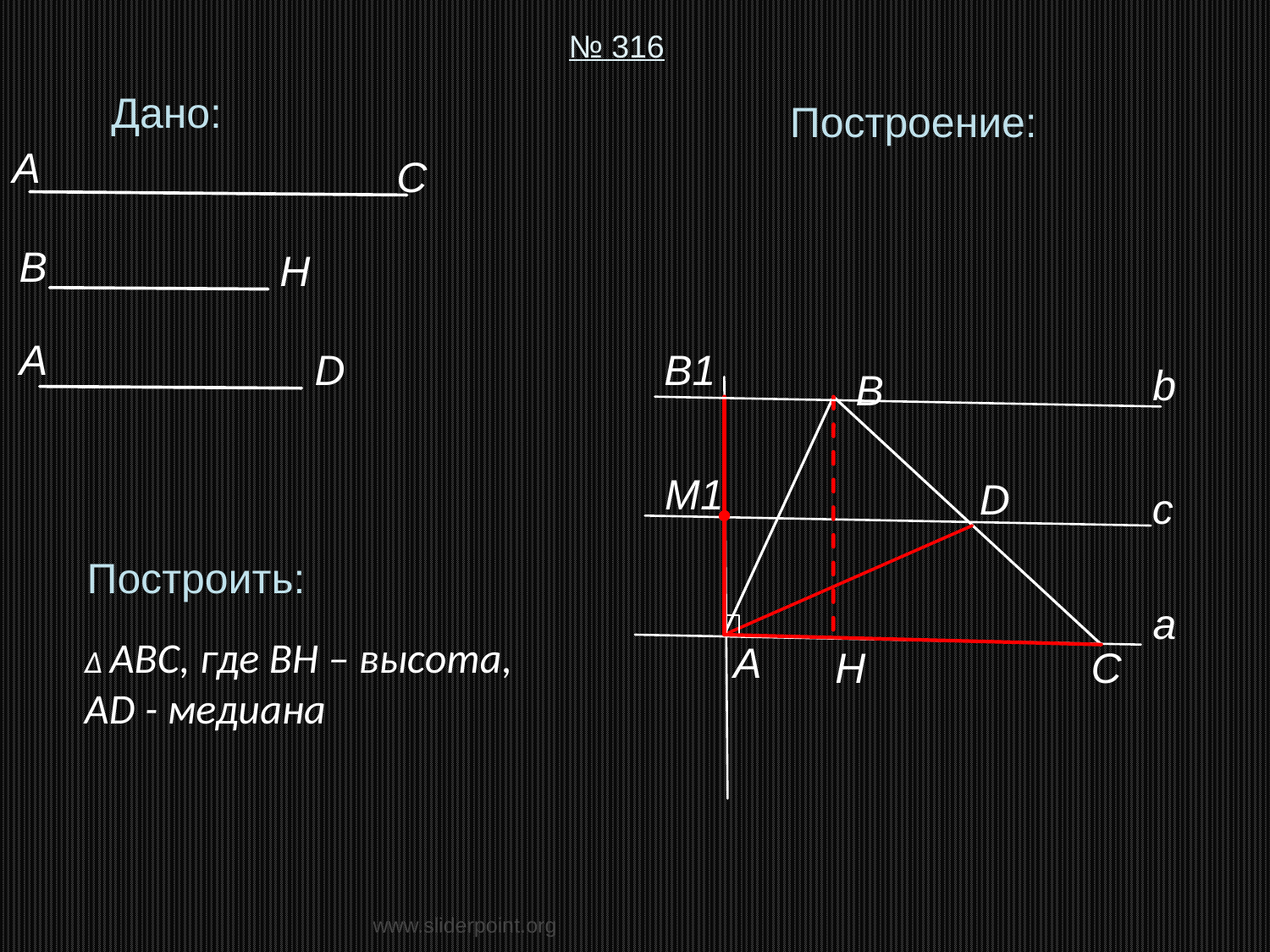

№ 316
Дано:
Построение:
A
C
B
H
A
D
B1
b
B
M1
D
с
Построить:
a
∆ ABC, где BH – высота,
AD - медиана
A
H
C
www.sliderpoint.org